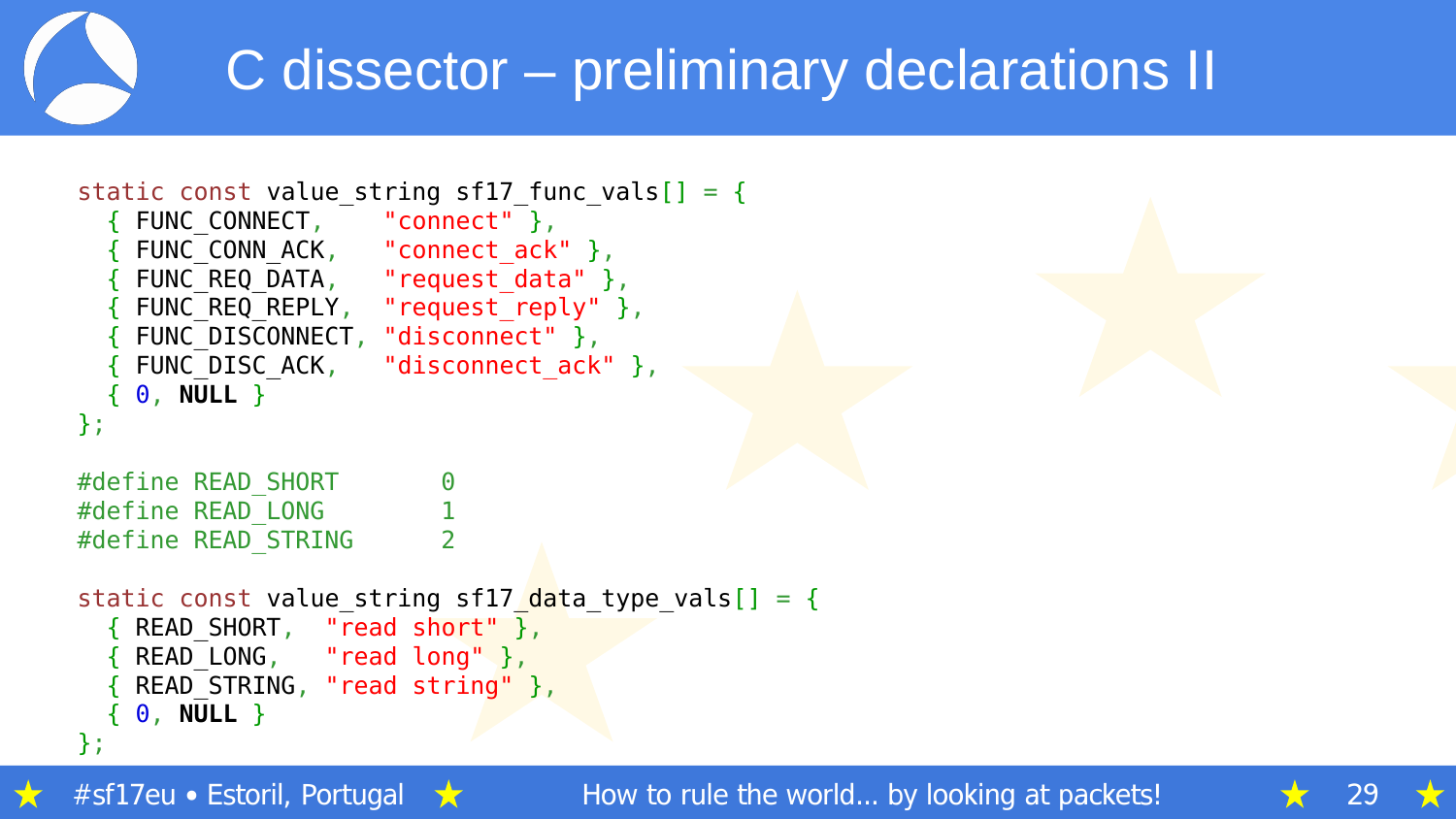

C dissector – preliminary declarations II
static const value_string sf17_func_vals[] = {
  { FUNC_CONNECT,    "connect" },
  { FUNC_CONN_ACK,   "connect_ack" },
  { FUNC_REQ_DATA,   "request_data" },
  { FUNC_REQ_REPLY,  "request_reply" },
  { FUNC_DISCONNECT, "disconnect" },
  { FUNC_DISC_ACK,   "disconnect_ack" },
  { 0, NULL }
};

#define READ_SHORT       0
#define READ_LONG        1
#define READ_STRING      2

static const value_string sf17_data_type_vals[] = {
  { READ_SHORT,  "read short" },
  { READ_LONG,   "read long" },
  { READ_STRING, "read string" },
  { 0, NULL }
};